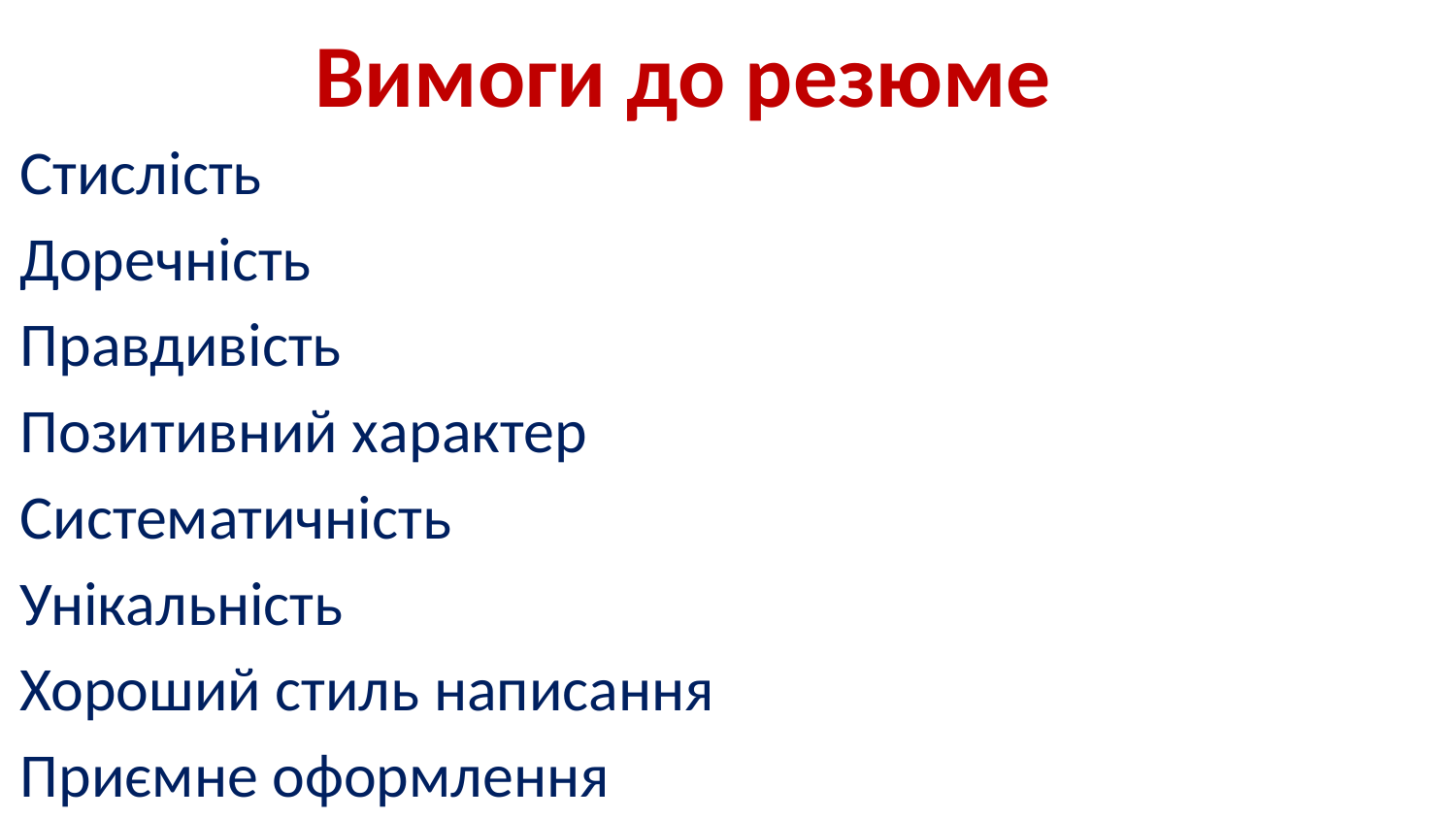

# Вимоги до резюме
Стислість
Доречність
Правдивість
Позитивний характер
Систематичність
Унікальність
Хороший стиль написання
Приємне оформлення